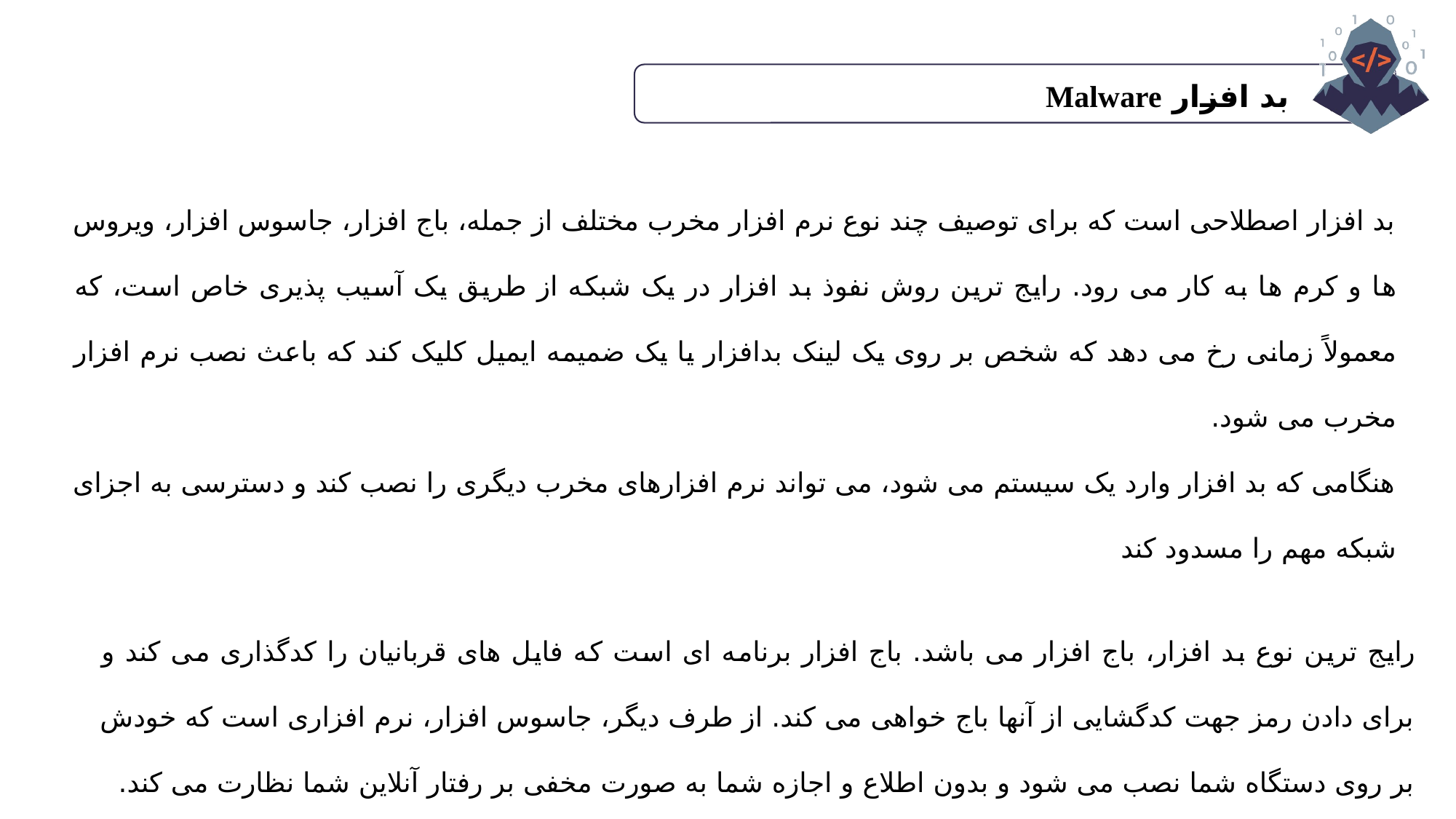

بد افزار Malware
بد افزار اصطلاحی است که برای توصیف چند نوع نرم افزار مخرب مختلف از جمله، باج افزار، جاسوس افزار، ویروس ها و کرم ها به کار می رود. رایج ترین روش نفوذ بد افزار در یک شبکه از طریق یک آسیب پذیری خاص است، که معمولاً زمانی رخ می دهد که شخص بر روی یک لینک بدافزار یا یک ضمیمه ایمیل کلیک کند که باعث نصب نرم افزار مخرب می شود.
هنگامی که بد افزار وارد یک سیستم می شود، می تواند نرم افزارهای مخرب دیگری را نصب کند و دسترسی به اجزای شبکه مهم را مسدود کند
رایج ترین نوع بد افزار، باج افزار می باشد. باج افزار برنامه ای است که فایل های قربانیان را کدگذاری می کند و برای دادن رمز جهت کدگشایی از آنها باج خواهی می کند. از طرف دیگر، جاسوس افزار، نرم افزاری است که خودش بر روی دستگاه شما نصب می شود و بدون اطلاع و اجازه شما به صورت مخفی بر رفتار آنلاین شما نظارت می کند.